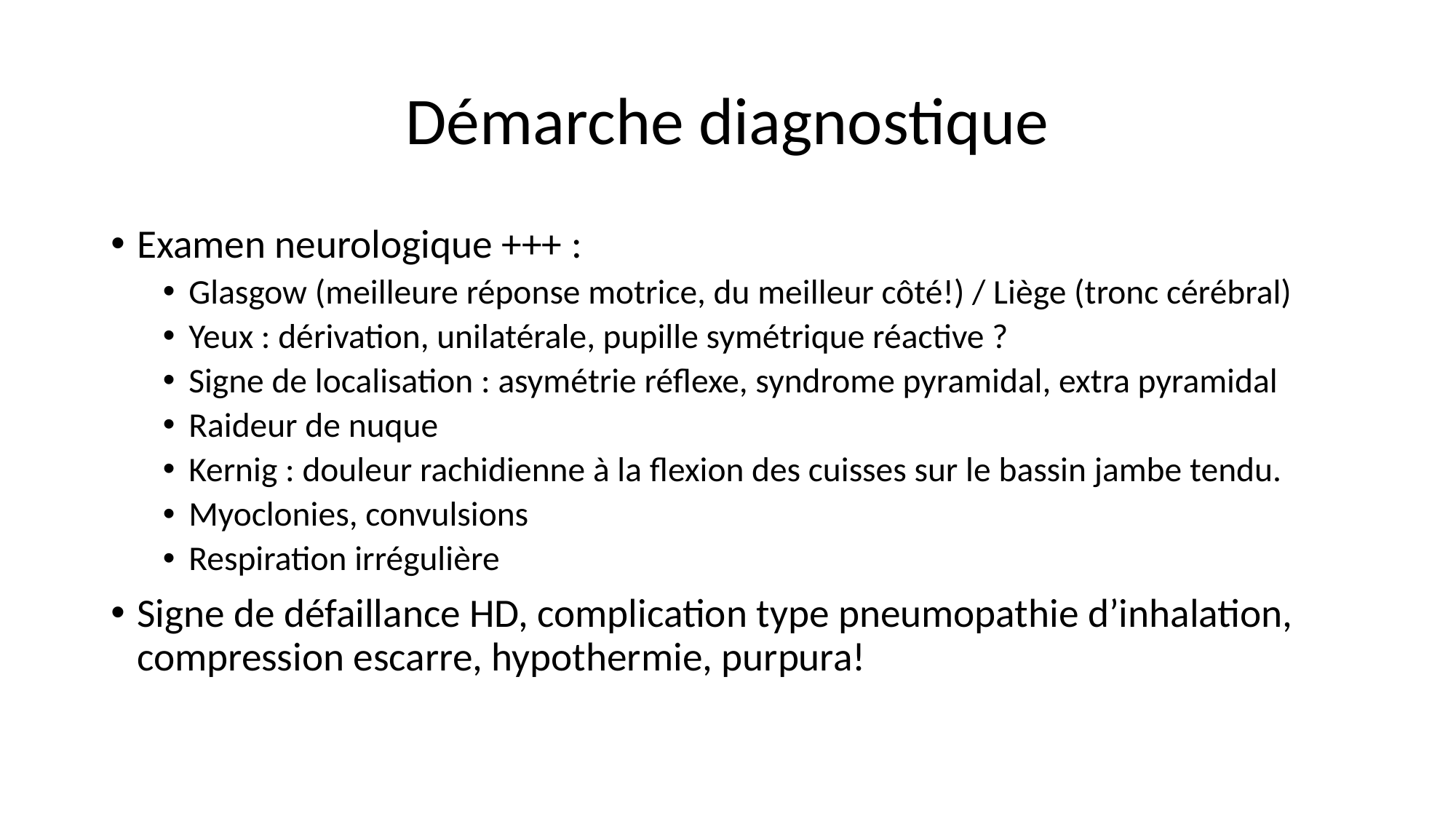

# Démarche diagnostique
Examen neurologique +++ :
Glasgow (meilleure réponse motrice, du meilleur côté!) / Liège (tronc cérébral)
Yeux : dérivation, unilatérale, pupille symétrique réactive ?
Signe de localisation : asymétrie réflexe, syndrome pyramidal, extra pyramidal
Raideur de nuque
Kernig : douleur rachidienne à la flexion des cuisses sur le bassin jambe tendu.
Myoclonies, convulsions
Respiration irrégulière
Signe de défaillance HD, complication type pneumopathie d’inhalation, compression escarre, hypothermie, purpura!